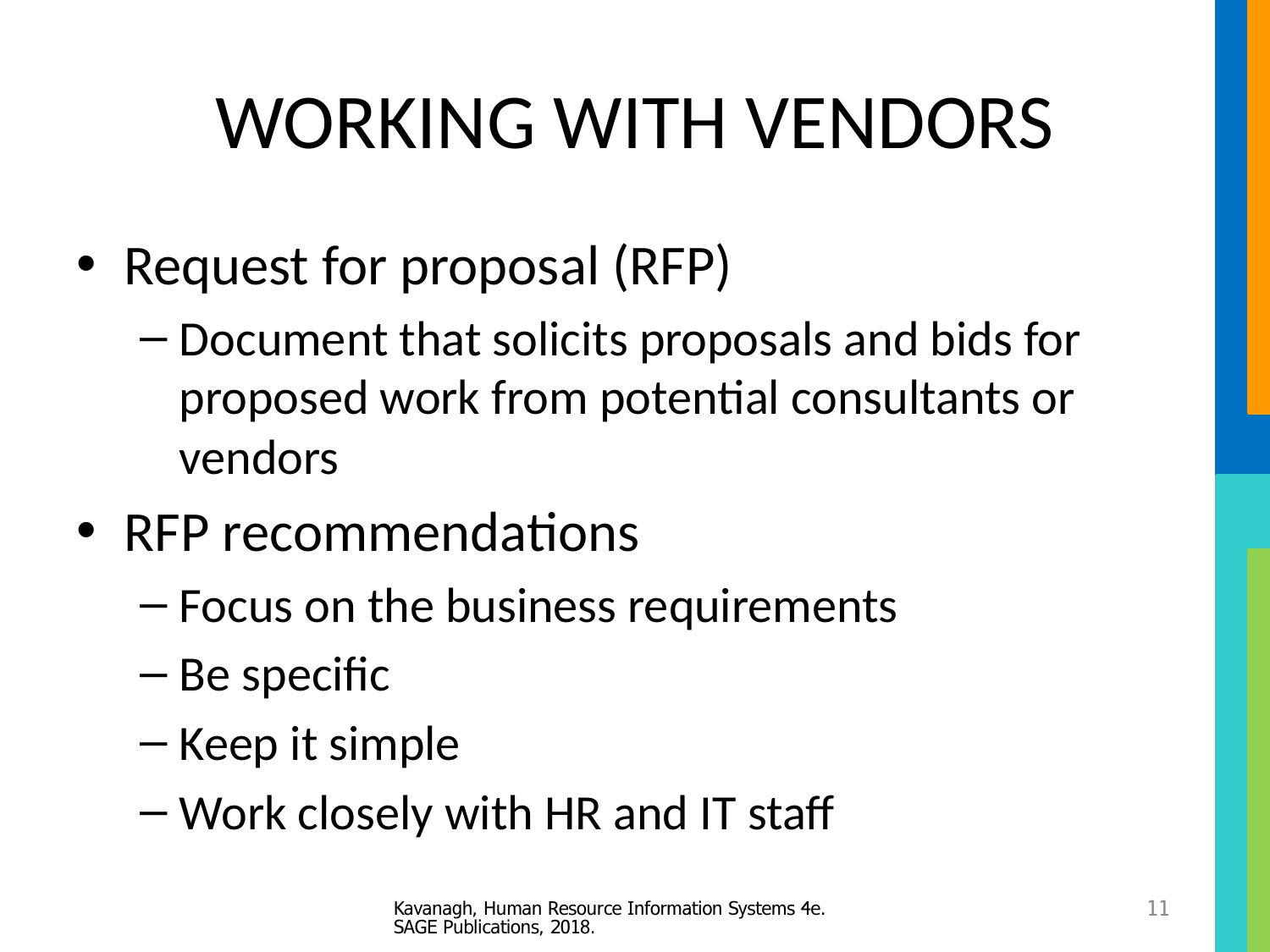

# WORKING WITH VENDORS
Request for proposal (RFP)
Document that solicits proposals and bids for proposed work from potential consultants or vendors
RFP recommendations
Focus on the business requirements
Be specific
Keep it simple
Work closely with HR and IT staff

Kavanagh, Human Resource Information Systems 4e. SAGE Publications, 2018.
11